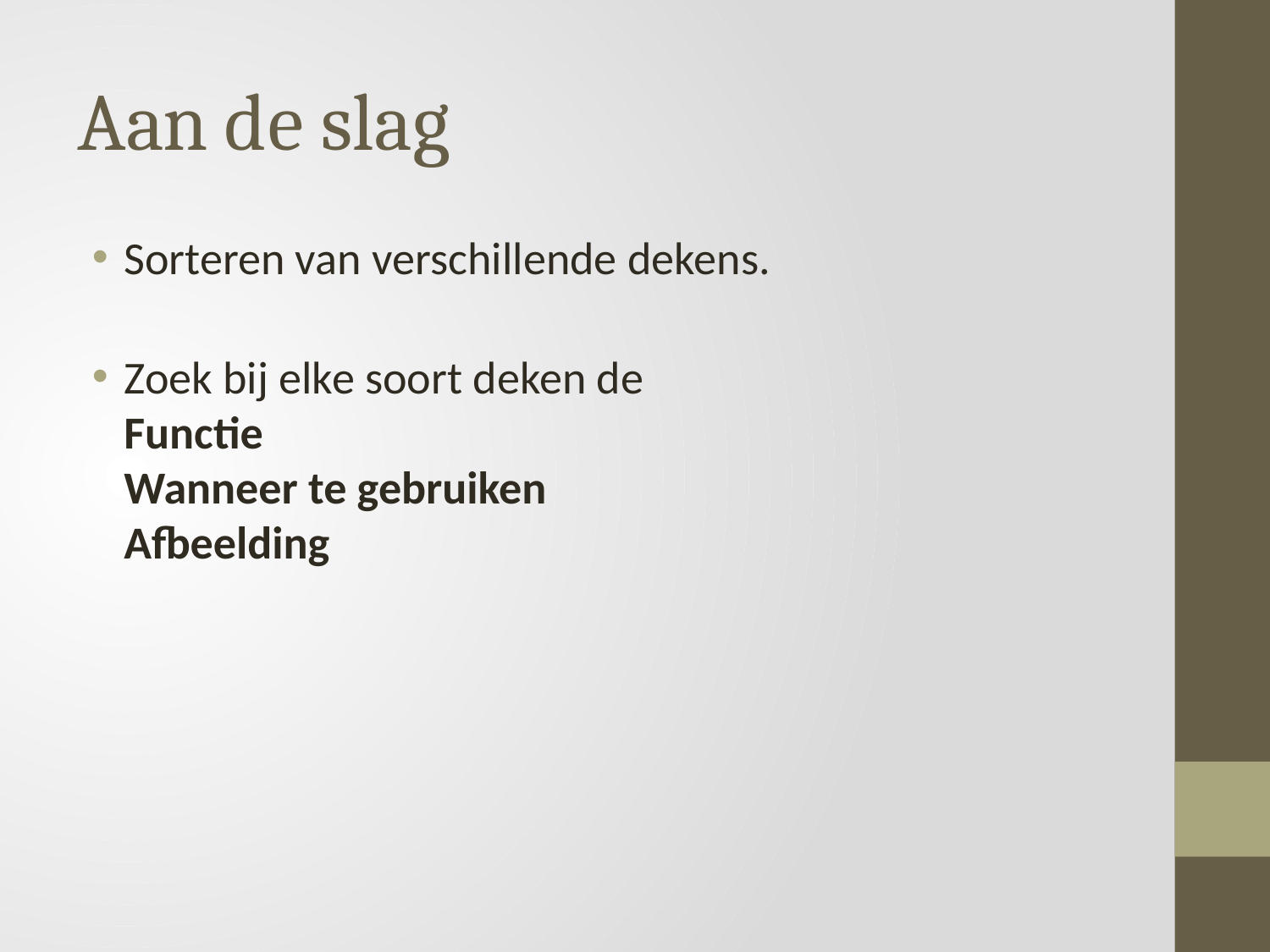

# Aan de slag
Sorteren van verschillende dekens.
Zoek bij elke soort deken de
Functie
Wanneer te gebruiken
Afbeelding